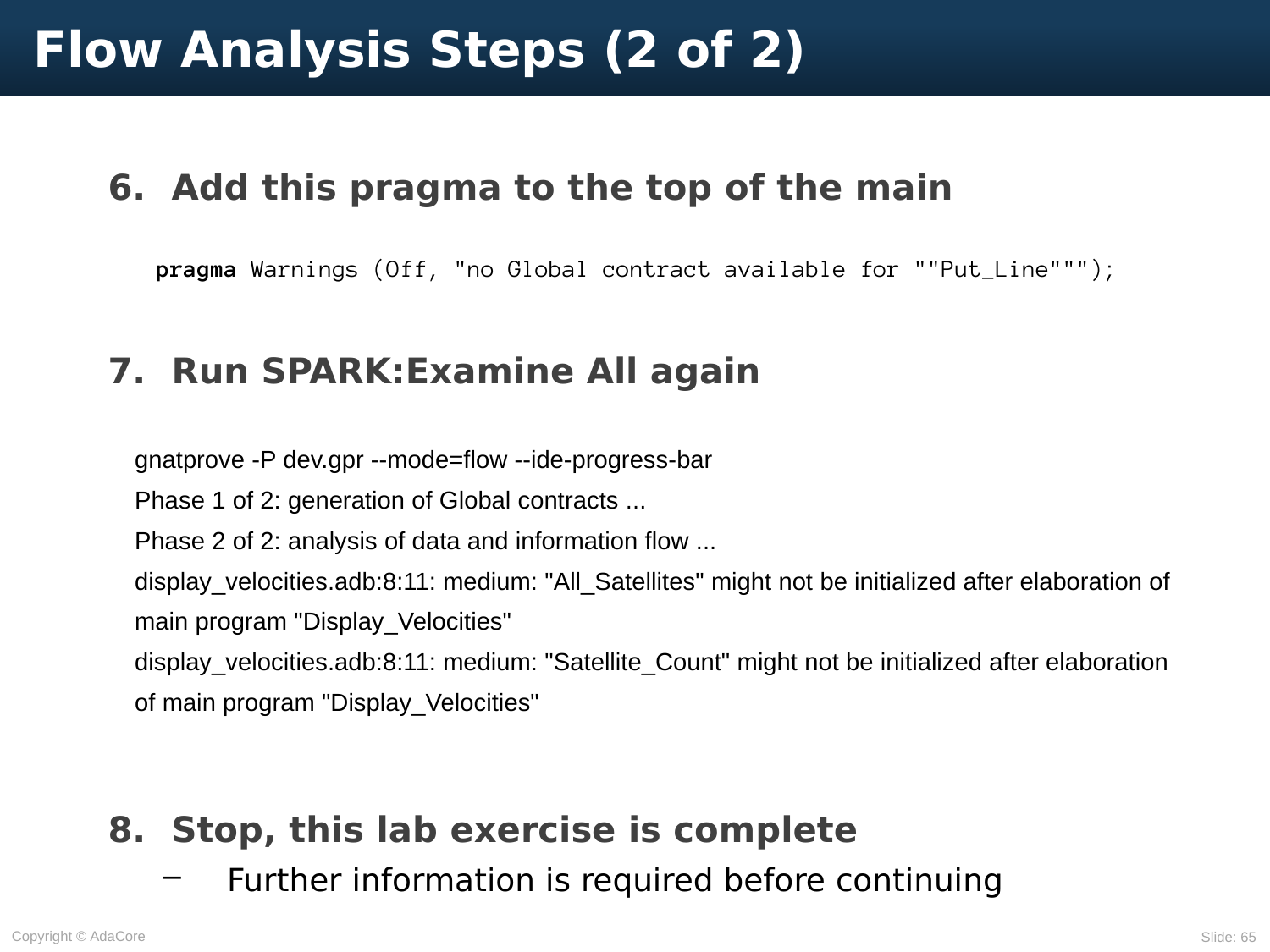

# Flow Analysis Steps (2 of 2)
Add this pragma to the top of the main

Run SPARK:Examine All again

Stop, this lab exercise is complete
Further information is required before continuing
pragma Warnings (Off, "no Global contract available for ""Put_Line""");
gnatprove -P dev.gpr --mode=flow --ide-progress-bar
Phase 1 of 2: generation of Global contracts ...
Phase 2 of 2: analysis of data and information flow ...
display_velocities.adb:8:11: medium: "All_Satellites" might not be initialized after elaboration of main program "Display_Velocities"
display_velocities.adb:8:11: medium: "Satellite_Count" might not be initialized after elaboration of main program "Display_Velocities"